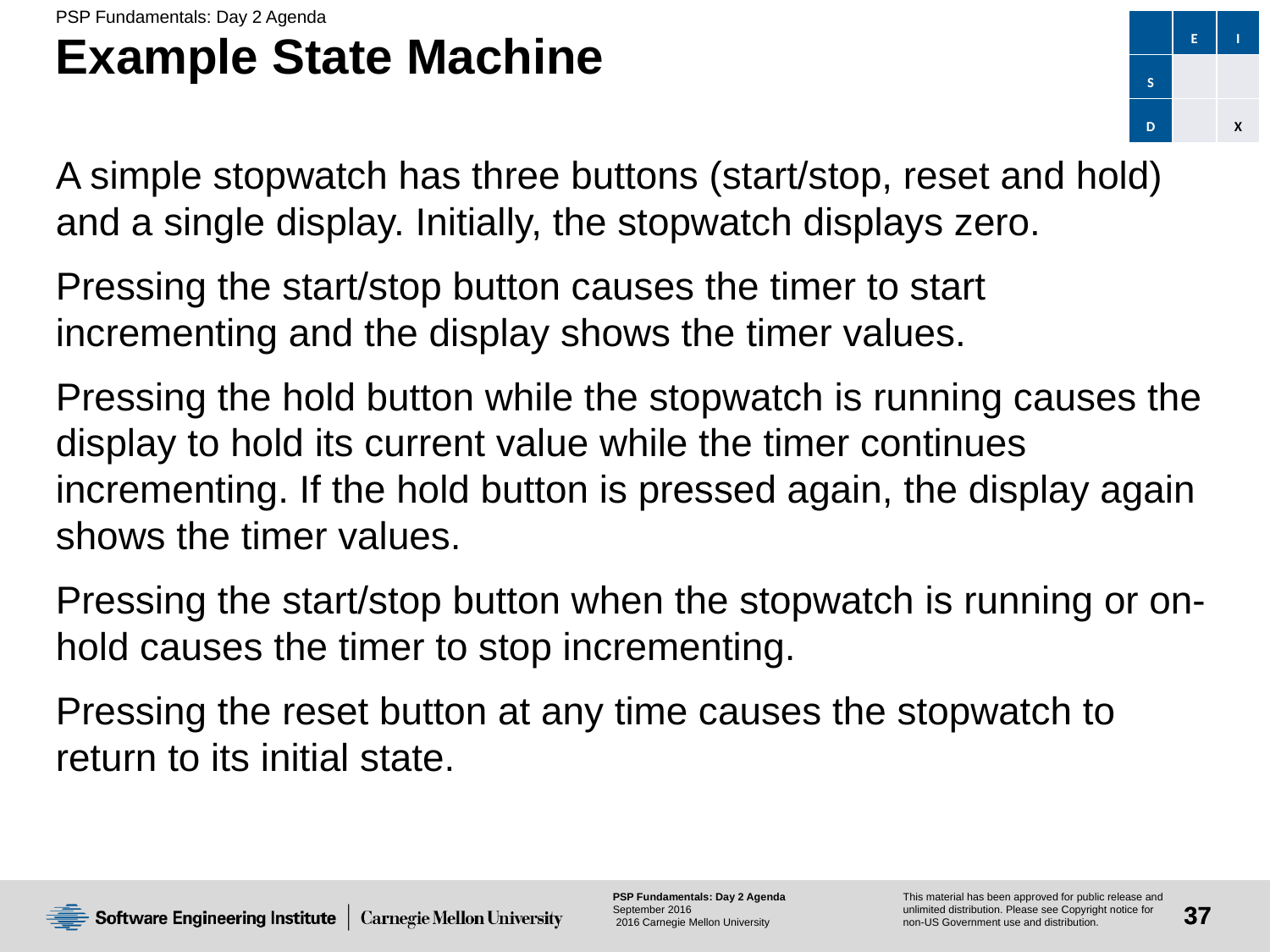

|  | E | I |
| --- | --- | --- |
| S |  |  |
| D |  | X |
# Example State Machine
A simple stopwatch has three buttons (start/stop, reset and hold) and a single display. Initially, the stopwatch displays zero.
Pressing the start/stop button causes the timer to start incrementing and the display shows the timer values.
Pressing the hold button while the stopwatch is running causes the display to hold its current value while the timer continues incrementing. If the hold button is pressed again, the display again shows the timer values.
Pressing the start/stop button when the stopwatch is running or on-hold causes the timer to stop incrementing.
Pressing the reset button at any time causes the stopwatch to return to its initial state.